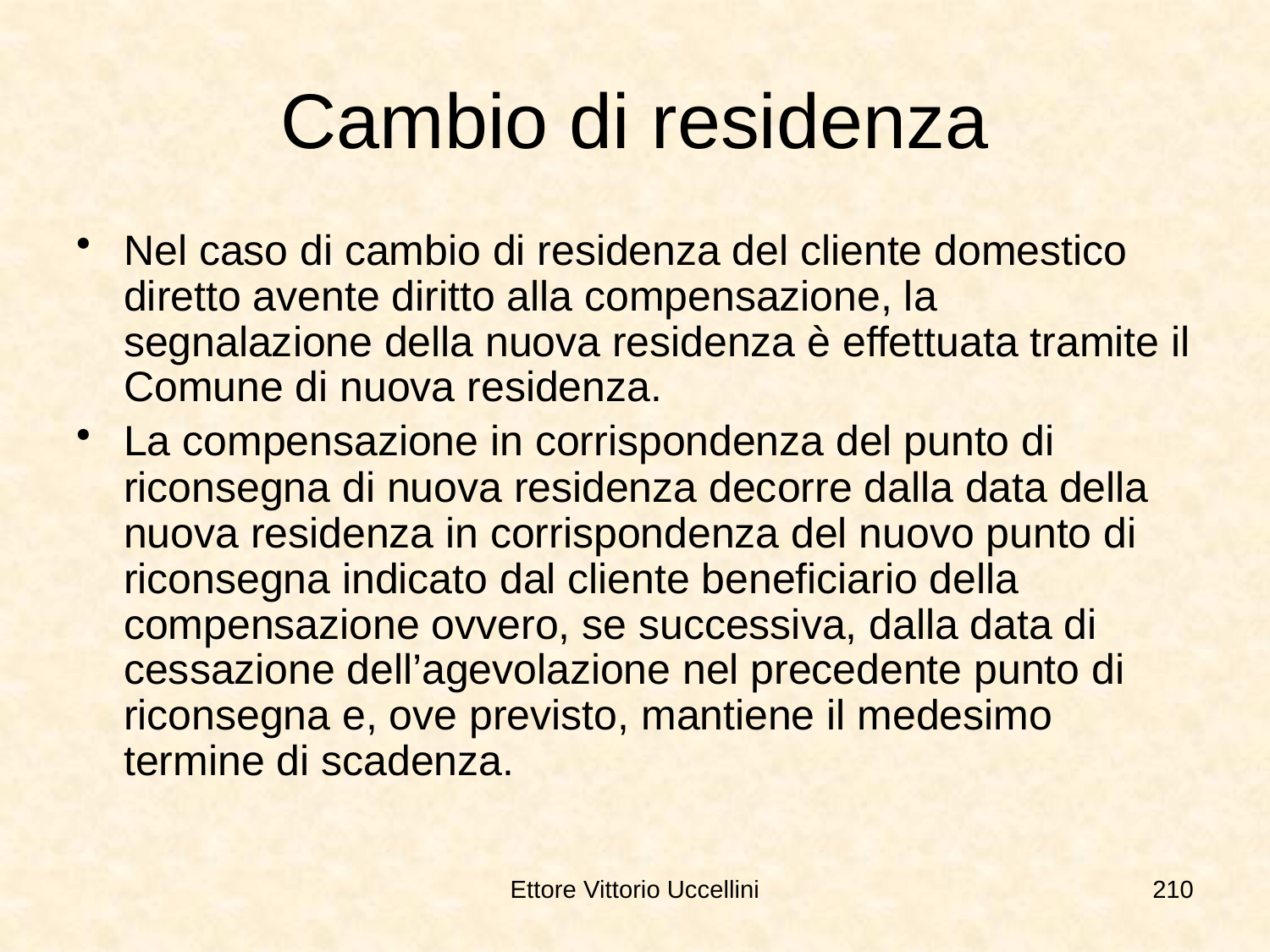

# Cambio di residenza
Nel caso di cambio di residenza del cliente domestico diretto avente diritto alla compensazione, la segnalazione della nuova residenza è effettuata tramite il Comune di nuova residenza.
La compensazione in corrispondenza del punto di riconsegna di nuova residenza decorre dalla data della nuova residenza in corrispondenza del nuovo punto di riconsegna indicato dal cliente beneficiario della compensazione ovvero, se successiva, dalla data di cessazione dell’agevolazione nel precedente punto di riconsegna e, ove previsto, mantiene il medesimo termine di scadenza.
Ettore Vittorio Uccellini
210